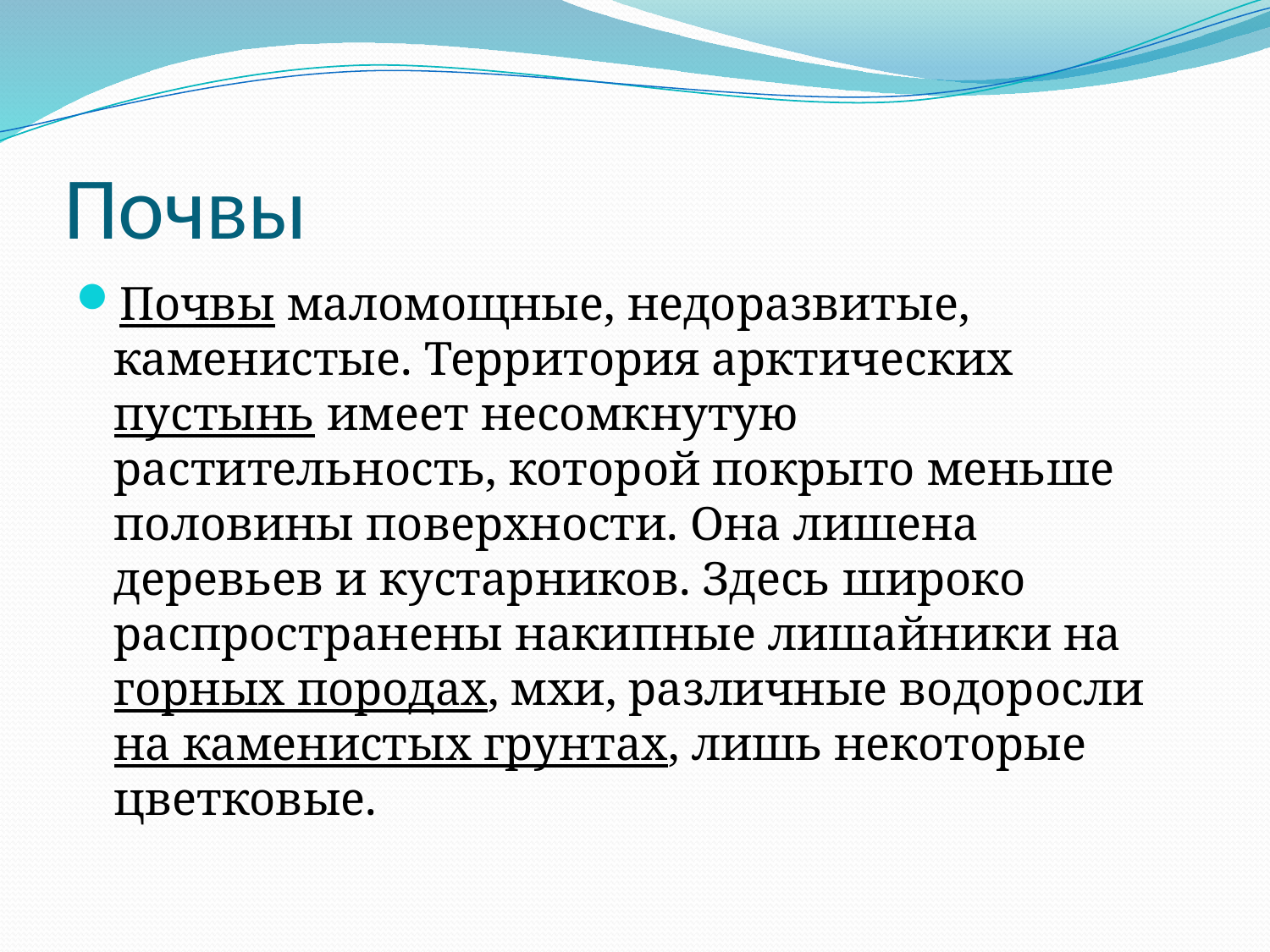

# Почвы
Почвы маломощные, недоразвитые, каменистые. Территория арктических пустынь имеет несомкнутую растительность, которой покрыто меньше половины поверхности. Она лишена деревьев и кустарников. Здесь широко распространены накипные лишайники на горных породах, мхи, различные водоросли на каменистых грунтах, лишь некоторые цветковые.